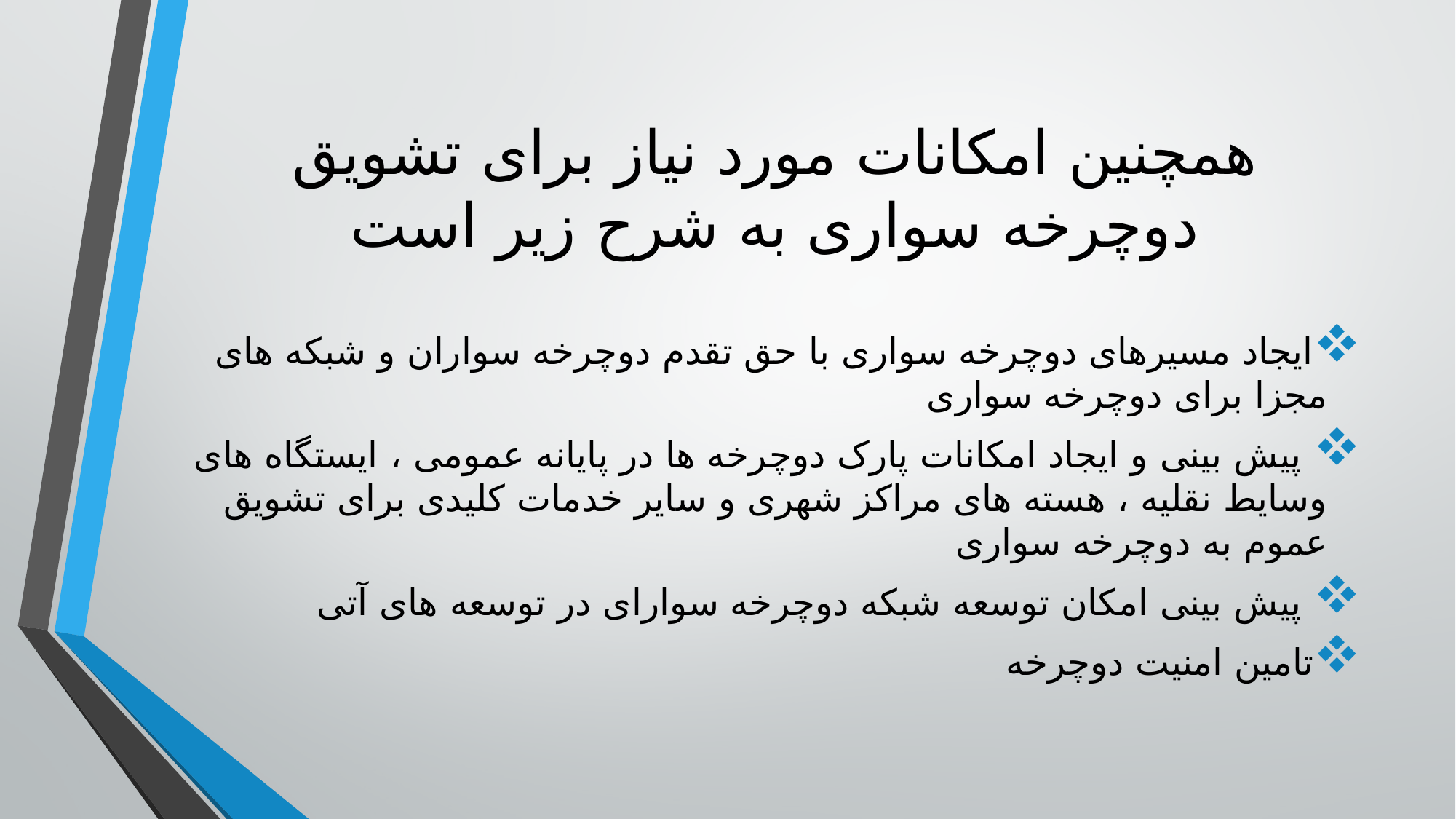

# همچنین امکانات مورد نیاز برای تشویق دوچرخه سواری به شرح زیر است
ایجاد مسیرهای دوچرخه سواری با حق تقدم دوچرخه سواران و شبکه های مجزا برای دوچرخه سواری
 پیش بینی و ایجاد امکانات پارک دوچرخه ها در پایانه عمومی ، ایستگاه های وسایط نقلیه ، هسته های مراکز شهری و سایر خدمات کلیدی برای تشویق عموم به دوچرخه سواری
 پیش بینی امکان توسعه شبکه دوچرخه سوارای در توسعه های آتی
تامین امنیت دوچرخه